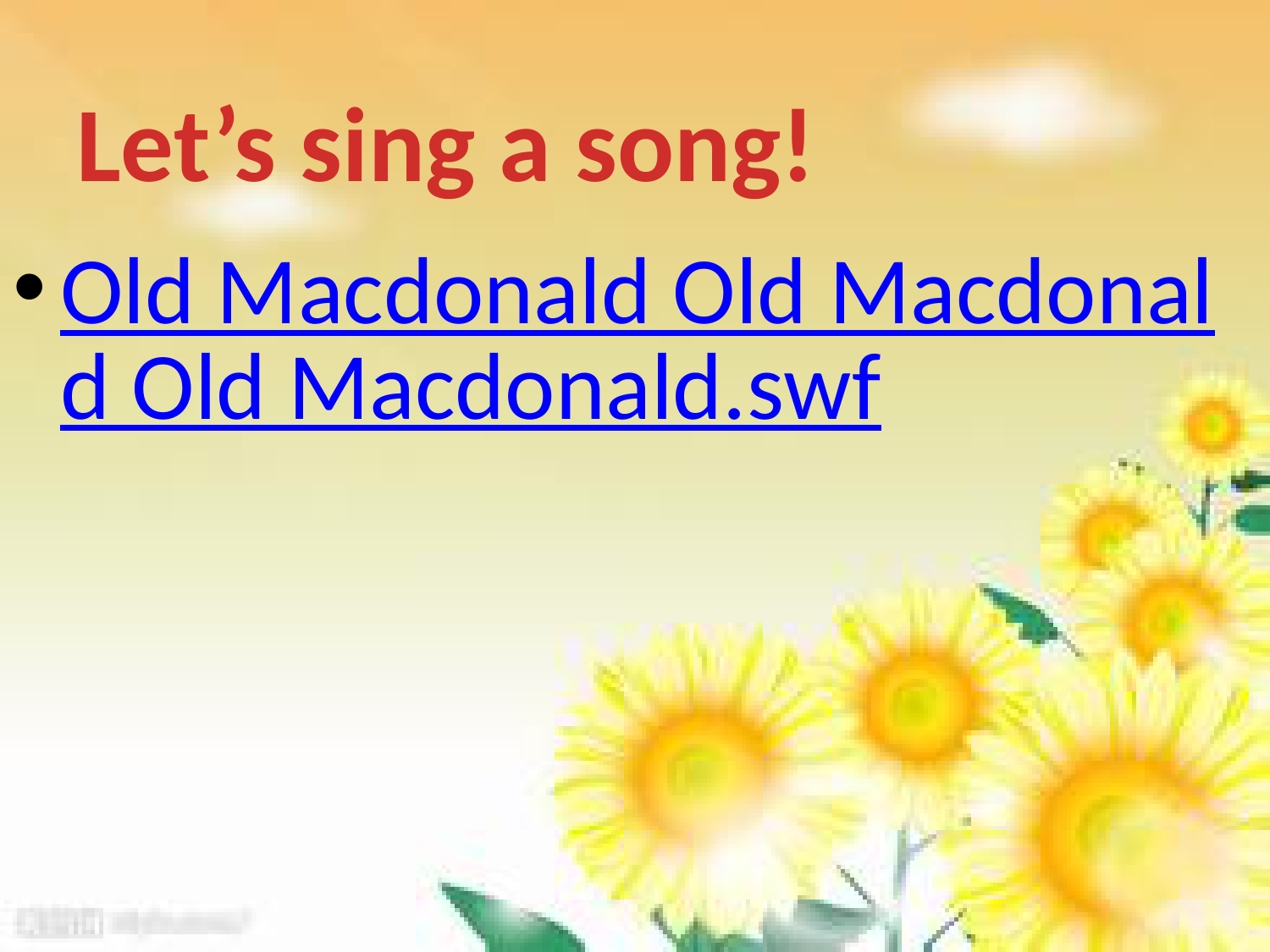

Let’s sing a song!
Old Macdonald Old Macdonald Old Macdonald.swf